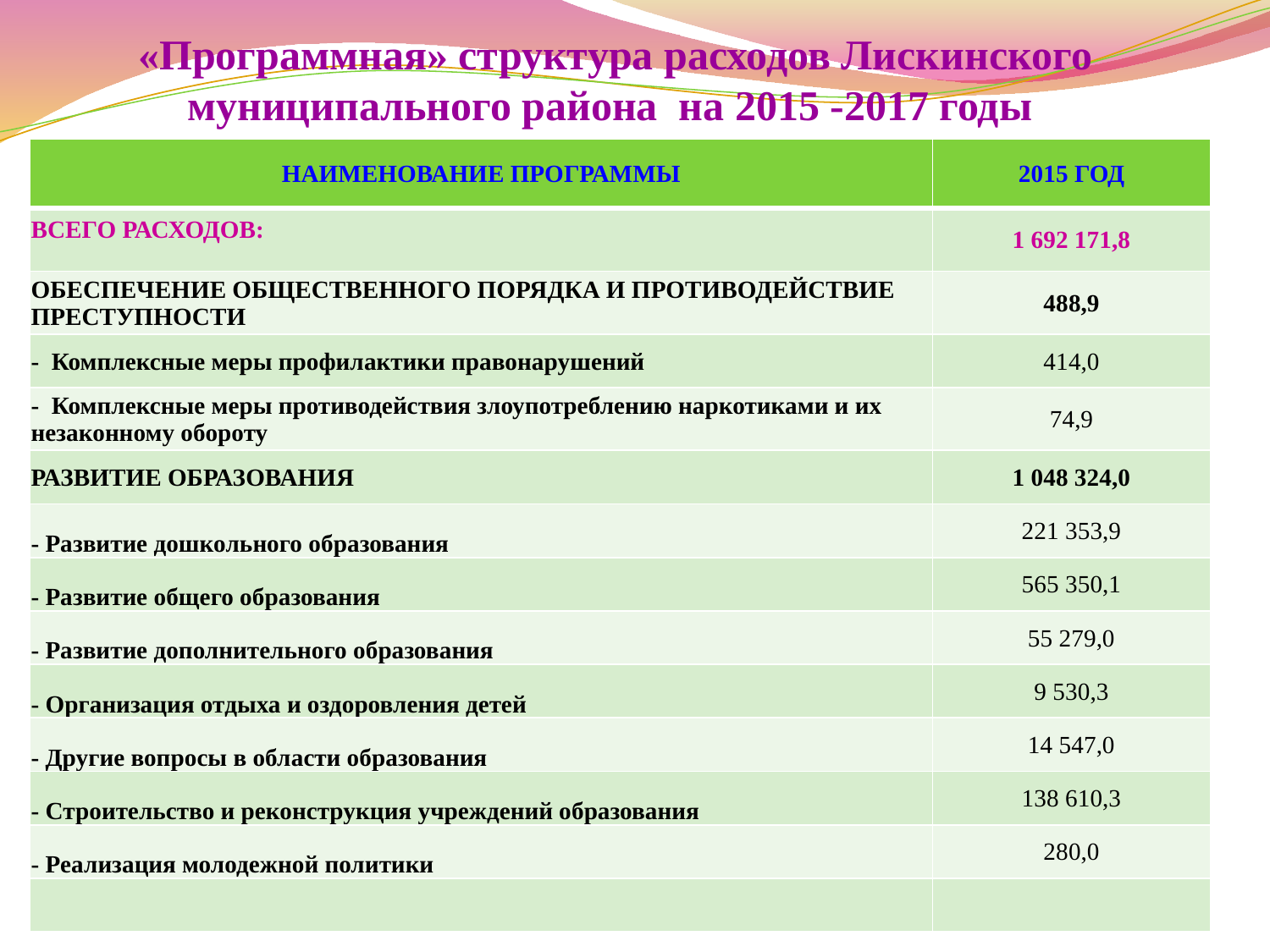

# «Программная» структура расходов Лискинского муниципального района  на 2015 -2017 годы
| НАИМЕНОВАНИЕ ПРОГРАММЫ | 2015 ГОД |
| --- | --- |
| ВСЕГО РАСХОДОВ: | 1 692 171,8 |
| ОБЕСПЕЧЕНИЕ ОБЩЕСТВЕННОГО ПОРЯДКА И ПРОТИВОДЕЙСТВИЕ ПРЕСТУПНОСТИ | 488,9 |
| - Комплексные меры профилактики правонарушений | 414,0 |
| - Комплексные меры противодействия злоупотреблению наркотиками и их незаконному обороту | 74,9 |
| РАЗВИТИЕ ОБРАЗОВАНИЯ | 1 048 324,0 |
| - Развитие дошкольного образования | 221 353,9 |
| - Развитие общего образования | 565 350,1 |
| - Развитие дополнительного образования | 55 279,0 |
| - Организация отдыха и оздоровления детей | 9 530,3 |
| - Другие вопросы в области образования | 14 547,0 |
| - Строительство и реконструкция учреждений образования | 138 610,3 |
| - Реализация молодежной политики | 280,0 |
|  |  |